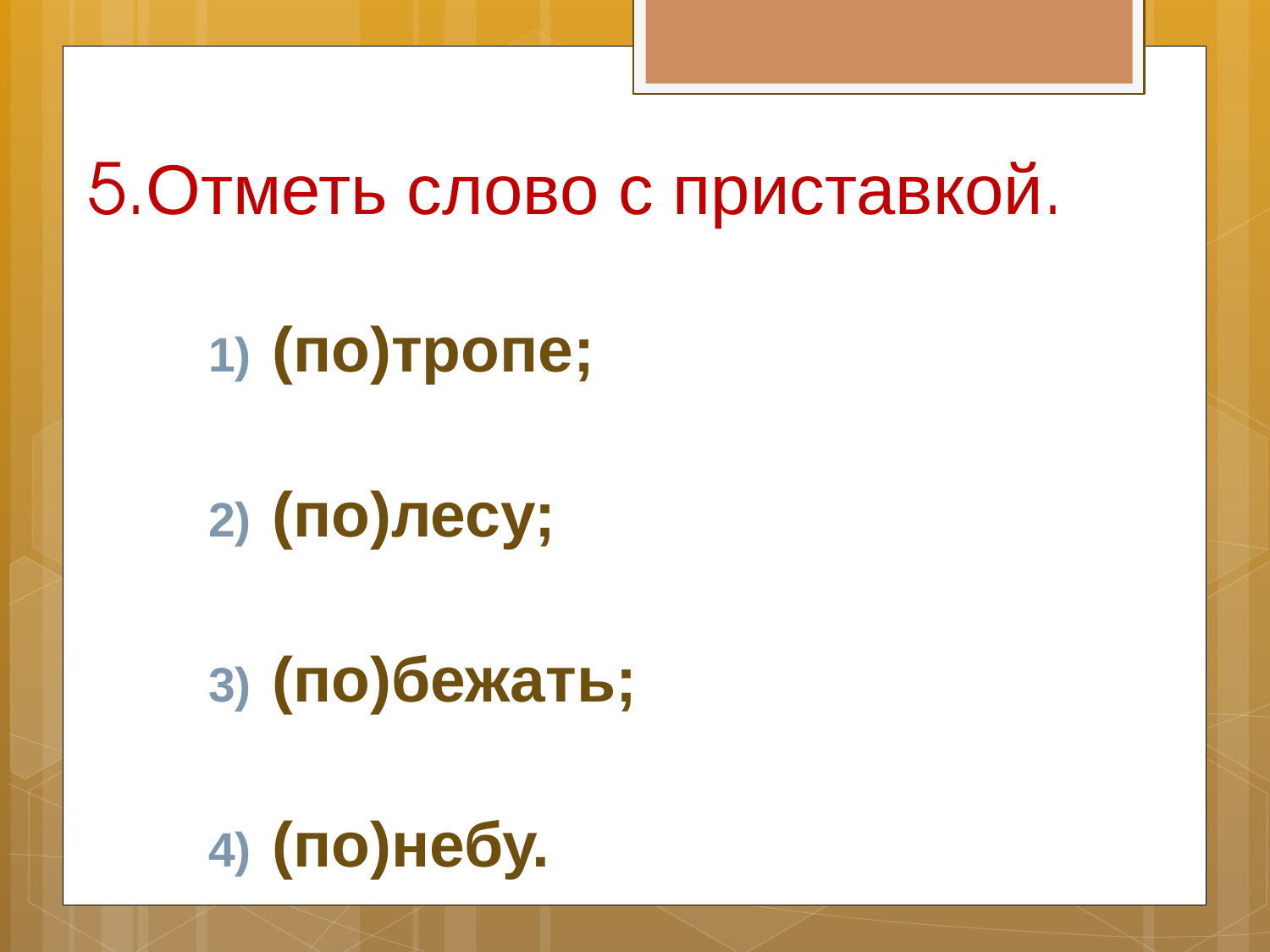

# 5.Отметь слово с приставкой.
(по)тропе;
(по)лесу;
(по)бежать;
(по)небу.